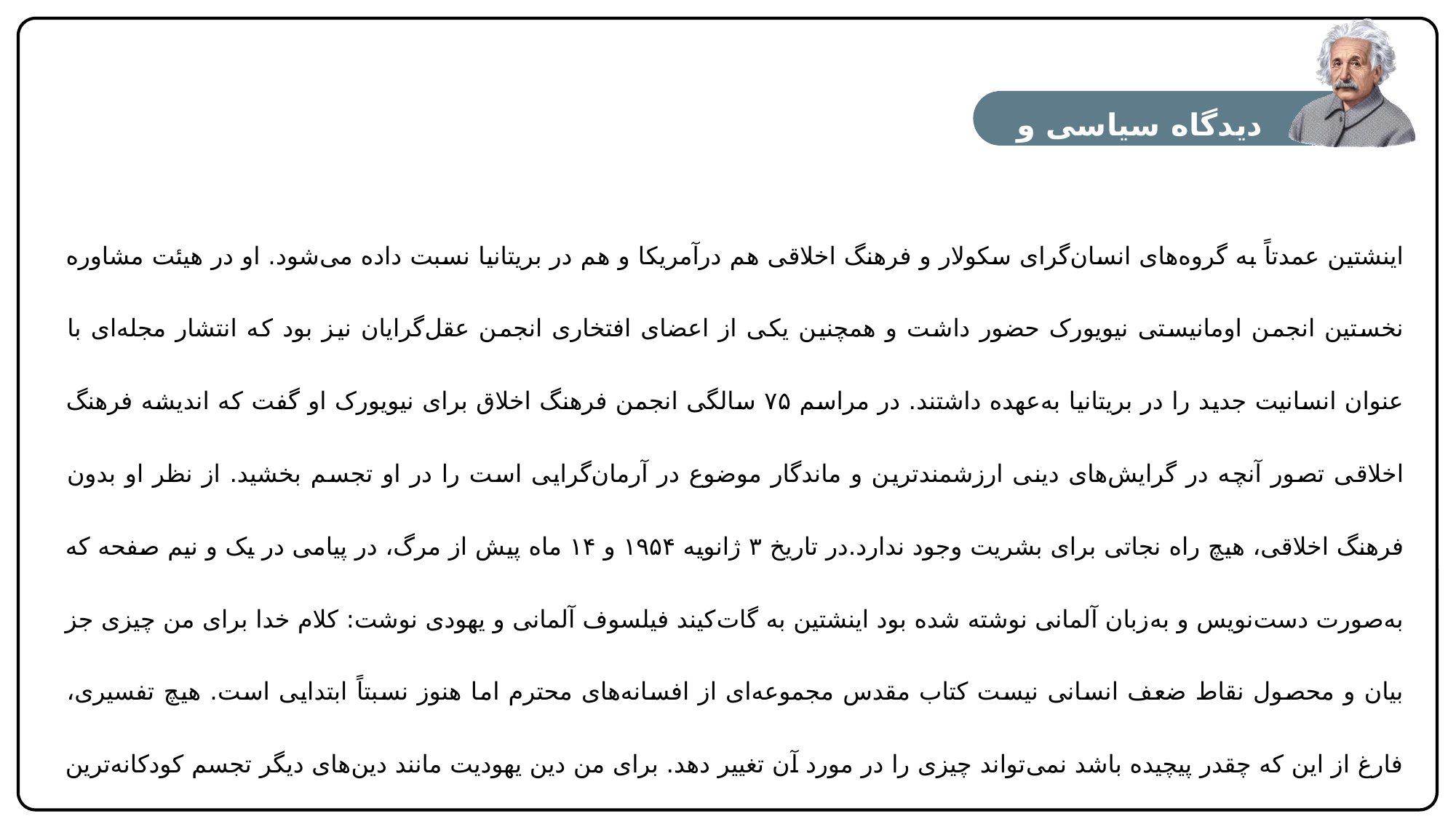

دیدگاه سیاسی و مذهبی
اینشتین عمدتاً به گروه‌های انسان‌گرای سکولار و فرهنگ اخلاقی هم درآمریکا و هم در بریتانیا نسبت داده می‌شود. او در هیئت مشاوره نخستین انجمن اومانیستی نیویورک حضور داشت و همچنین یکی از اعضای افتخاری انجمن عقل‌گرایان نیز بود که انتشار مجله‌ای با عنوان انسانیت جدید را در بریتانیا به‌عهده داشتند. در مراسم ۷۵ سالگی انجمن فرهنگ اخلاق برای نیویورک او گفت که اندیشه فرهنگ اخلاقی تصور آنچه در گرایش‌های دینی ارزشمندترین و ماندگار موضوع در آرمان‌گرایی است را در او تجسم بخشید. از نظر او بدون فرهنگ اخلاقی، هیچ راه نجاتی برای بشریت وجود ندارد.در تاریخ ۳ ژانویه ۱۹۵۴ و ۱۴ ماه پیش از مرگ، در پیامی در یک و نیم صفحه که به‌صورت دست‌نویس و به‌زبان آلمانی نوشته شده بود اینشتین به گات‌کیند فیلسوف آلمانی و یهودی نوشت: کلام خدا برای من چیزی جز بیان و محصول نقاط ضعف انسانی نیست کتاب مقدس مجموعه‌ای از افسانه‌های محترم اما هنوز نسبتاً ابتدایی است. هیچ تفسیری، فارغ از این که چقدر پیچیده باشد نمی‌تواند چیزی را در مورد آن تغییر دهد. برای من دین یهودیت مانند دین‌های دیگر تجسم کودکانه‌ترین خرافات است. من نمی‌توانم هیچ چیز انتخاب شده‌ای در مورد آن‌ها ببینم.